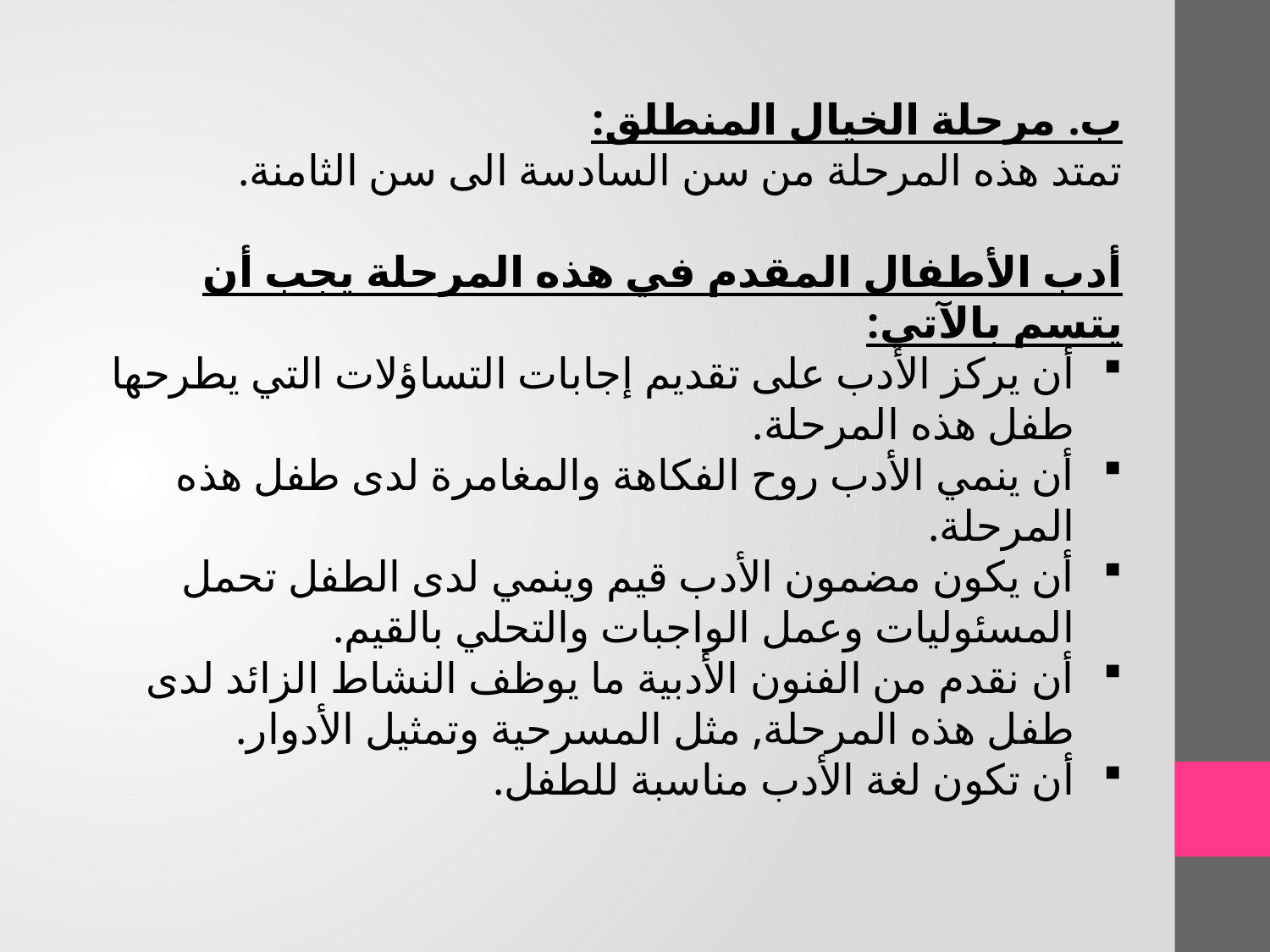

ب. مرحلة الخيال المنطلق:
تمتد هذه المرحلة من سن السادسة الى سن الثامنة.

أدب الأطفال المقدم في هذه المرحلة يجب أن يتسم بالآتي:
أن يركز الأدب على تقديم إجابات التساؤلات التي يطرحها طفل هذه المرحلة.
أن ينمي الأدب روح الفكاهة والمغامرة لدى طفل هذه المرحلة.
أن يكون مضمون الأدب قيم وينمي لدى الطفل تحمل المسئوليات وعمل الواجبات والتحلي بالقيم.
أن نقدم من الفنون الأدبية ما يوظف النشاط الزائد لدى طفل هذه المرحلة, مثل المسرحية وتمثيل الأدوار.
أن تكون لغة الأدب مناسبة للطفل.